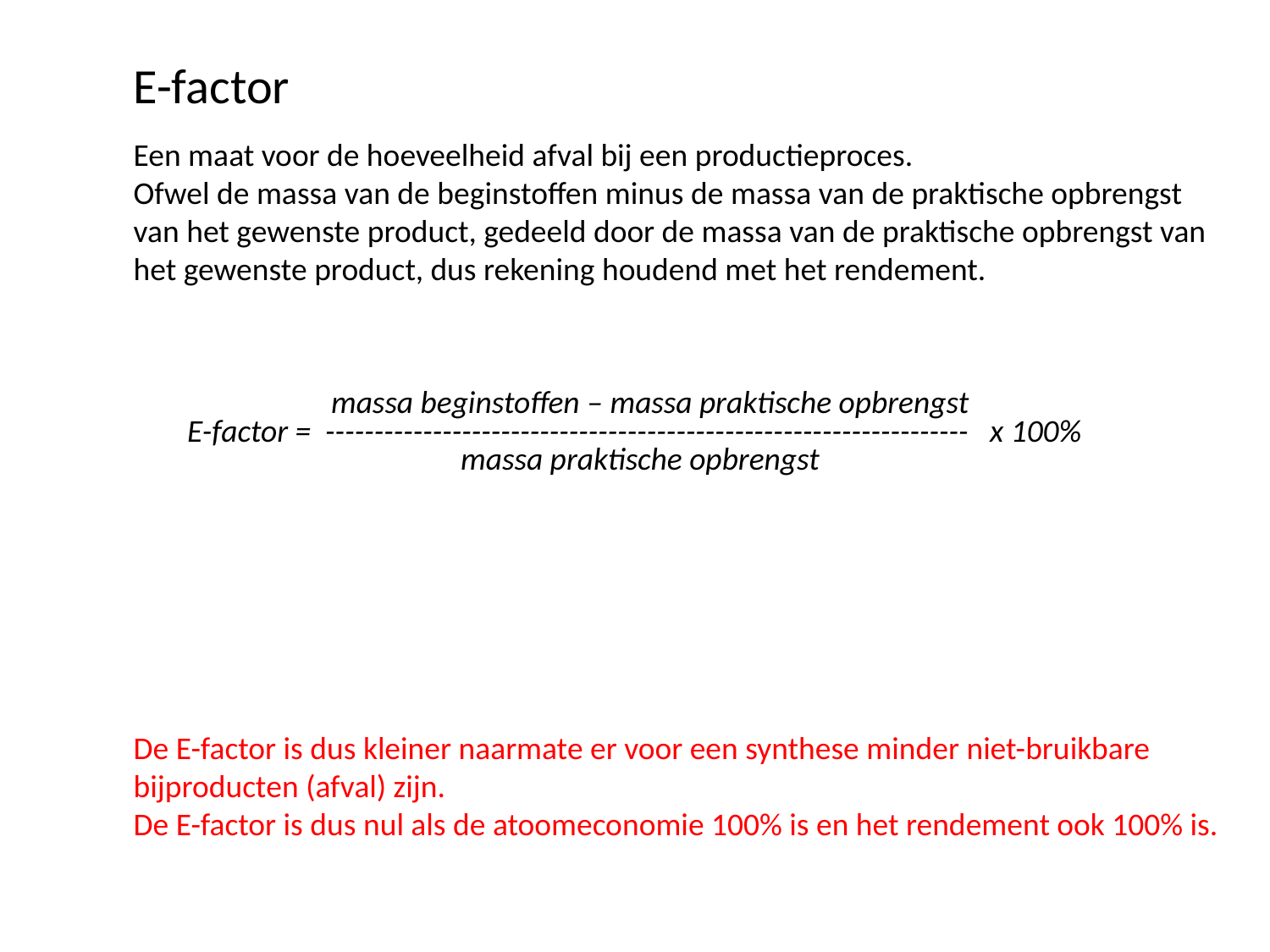

E-factor

Een maat voor de hoeveelheid afval bij een productieproces.
Ofwel de massa van de beginstoffen minus de massa van de praktische opbrengst van het gewenste product, gedeeld door de massa van de praktische opbrengst van het gewenste product, dus rekening houdend met het rendement.

                          massa beginstoffen – massa praktische opbrengst
      E-factor =  ------------------------------------------------------------------   x 100%
                                            massa praktische opbrengst

De E-factor is dus kleiner naarmate er voor een synthese minder niet-bruikbare bijproducten (afval) zijn.
De E-factor is dus nul als de atoomeconomie 100% is en het rendement ook 100% is.